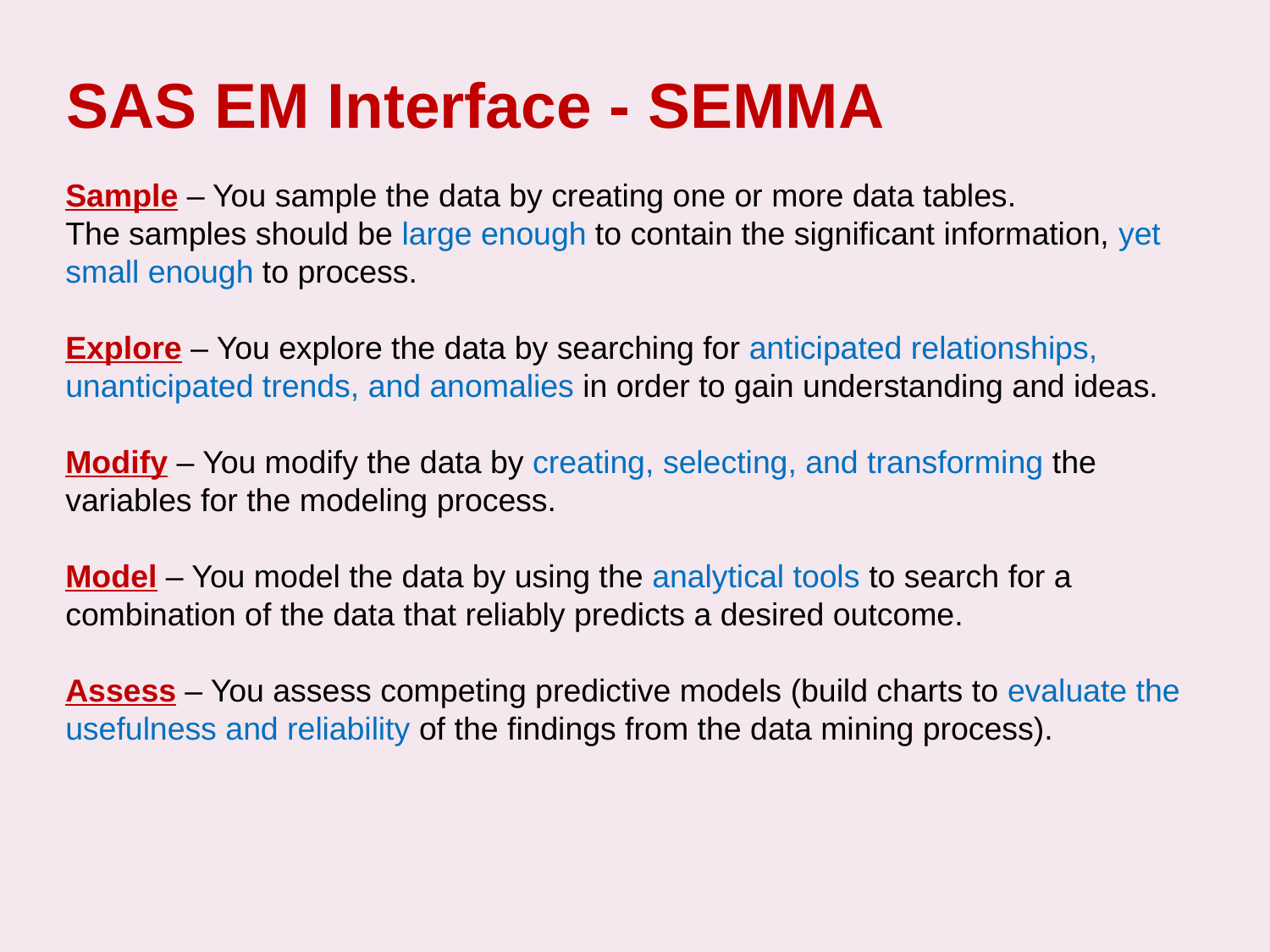

SAS EM Interface - SEMMA
Sample – You sample the data by creating one or more data tables.
The samples should be large enough to contain the significant information, yet small enough to process.

Explore – You explore the data by searching for anticipated relationships, unanticipated trends, and anomalies in order to gain understanding and ideas.

Modify – You modify the data by creating, selecting, and transforming the variables for the modeling process.

Model – You model the data by using the analytical tools to search for a combination of the data that reliably predicts a desired outcome.

Assess – You assess competing predictive models (build charts to evaluate the usefulness and reliability of the findings from the data mining process).